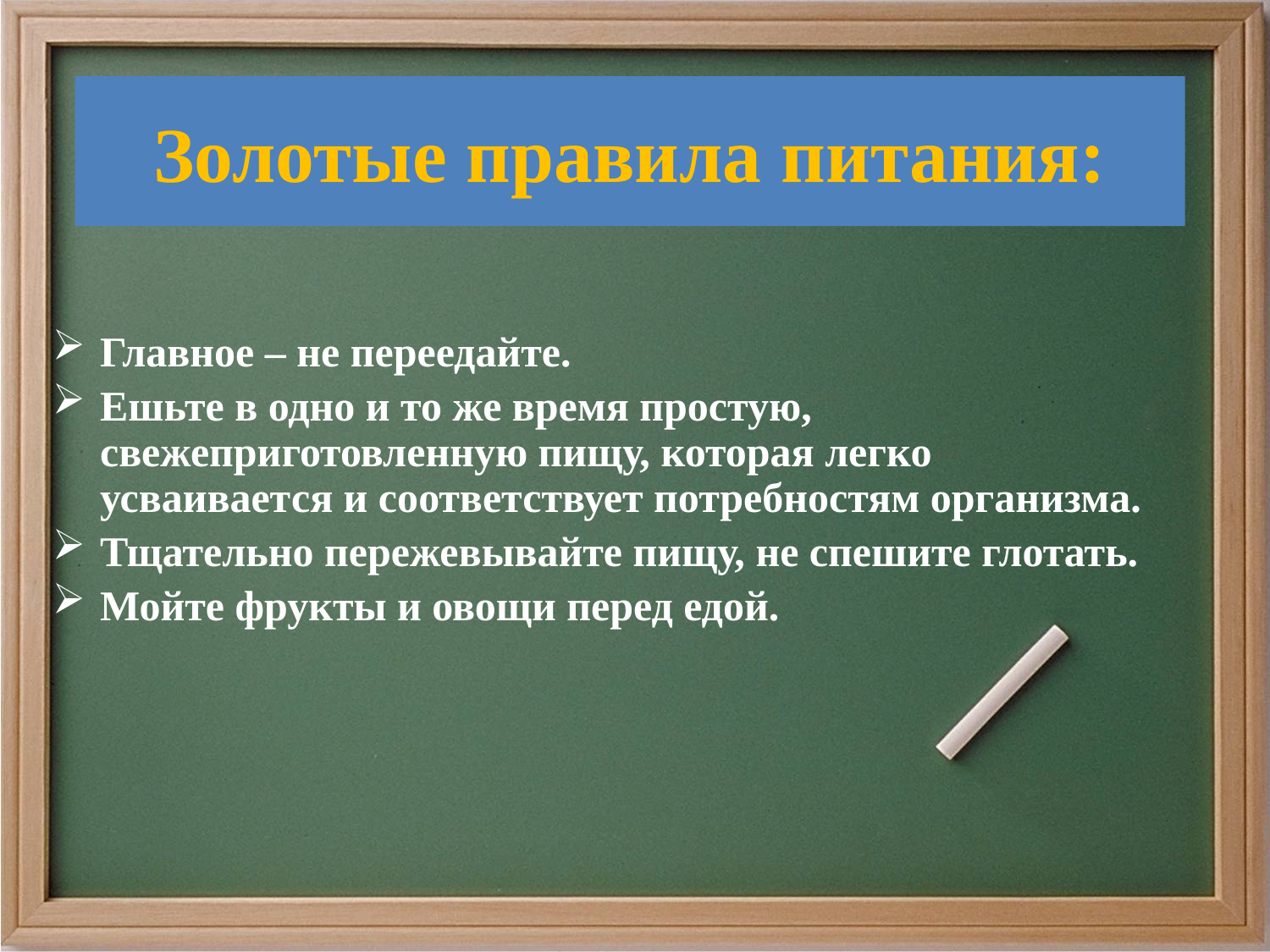

# Золотые правила питания:
Главное – не переедайте.
Ешьте в одно и то же время простую, свежеприготовленную пищу, которая легко усваивается и соответствует потребностям организма.
Тщательно пережевывайте пищу, не спешите глотать.
Мойте фрукты и овощи перед едой.